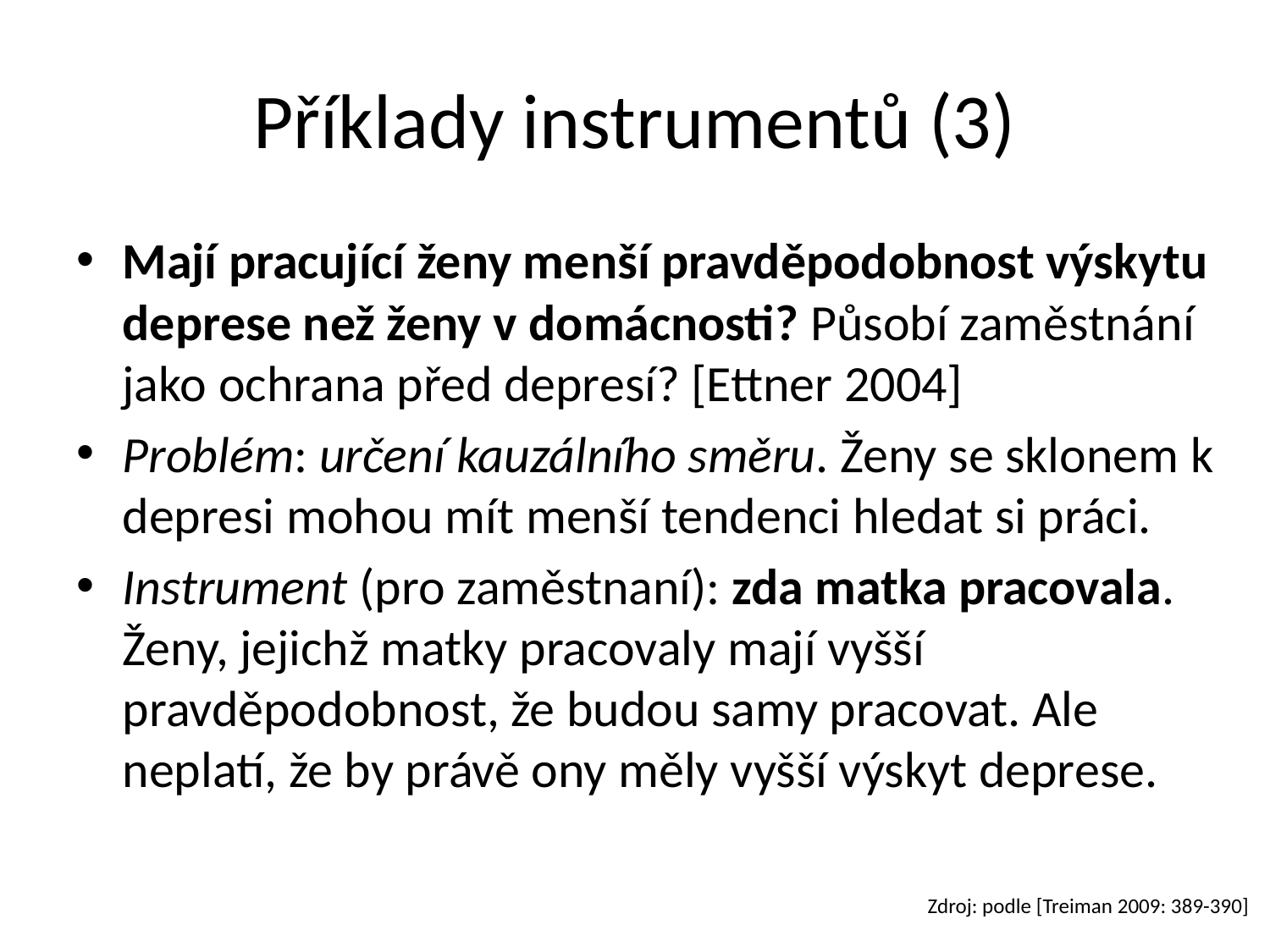

# Příklady instrumentů (3)
Mají pracující ženy menší pravděpodobnost výskytu deprese než ženy v domácnosti? Působí zaměstnání jako ochrana před depresí? [Ettner 2004]
Problém: určení kauzálního směru. Ženy se sklonem k depresi mohou mít menší tendenci hledat si práci.
Instrument (pro zaměstnaní): zda matka pracovala. Ženy, jejichž matky pracovaly mají vyšší pravděpodobnost, že budou samy pracovat. Ale neplatí, že by právě ony měly vyšší výskyt deprese.
Zdroj: podle [Treiman 2009: 389-390]